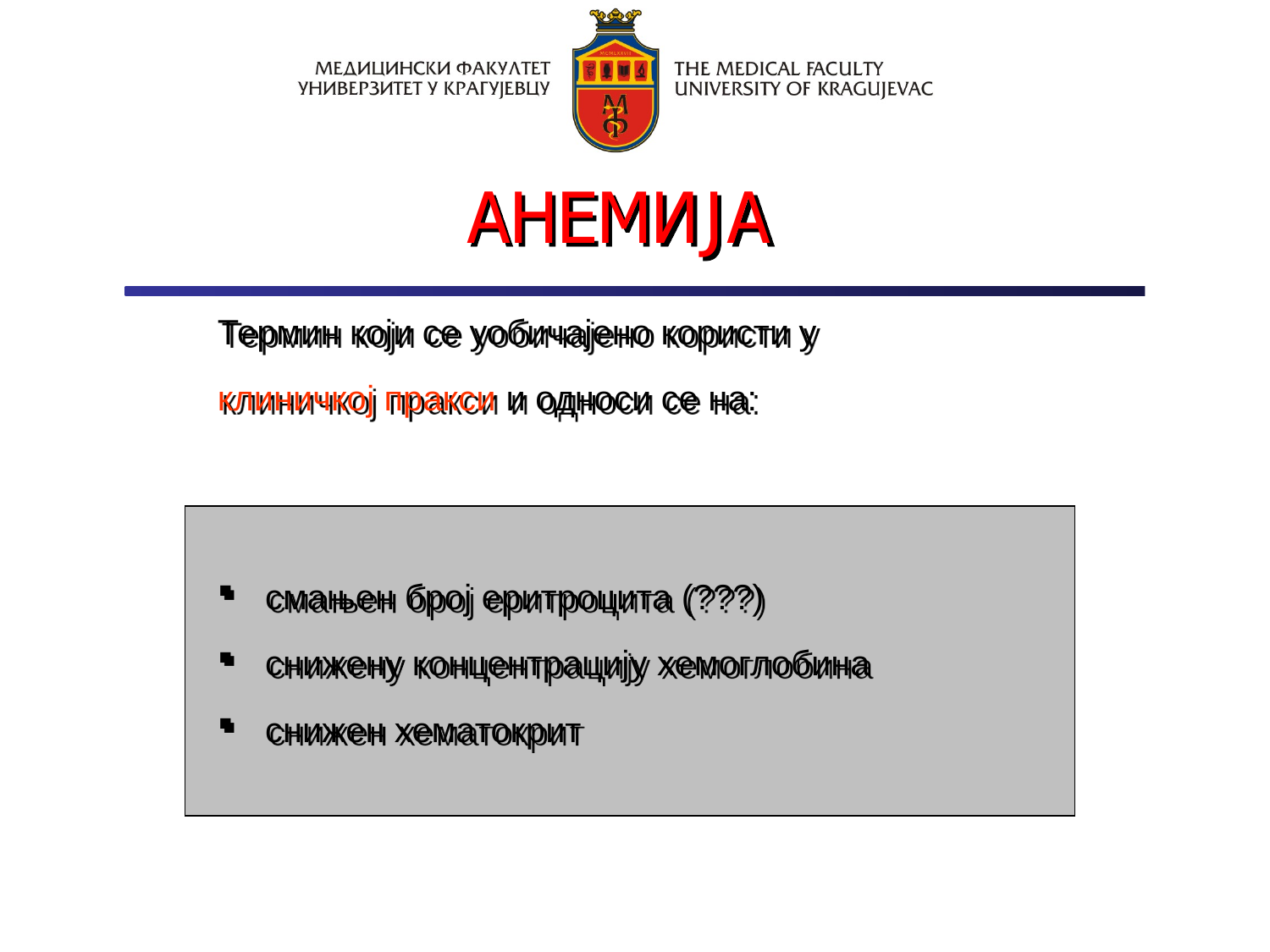

АНЕМИЈА

Термин који се уобичајено користи у
клиничкој пракси и односи се на:

смањен број еритроцита (???)
снижену концентрацију хемоглобина
снижен хематокрит